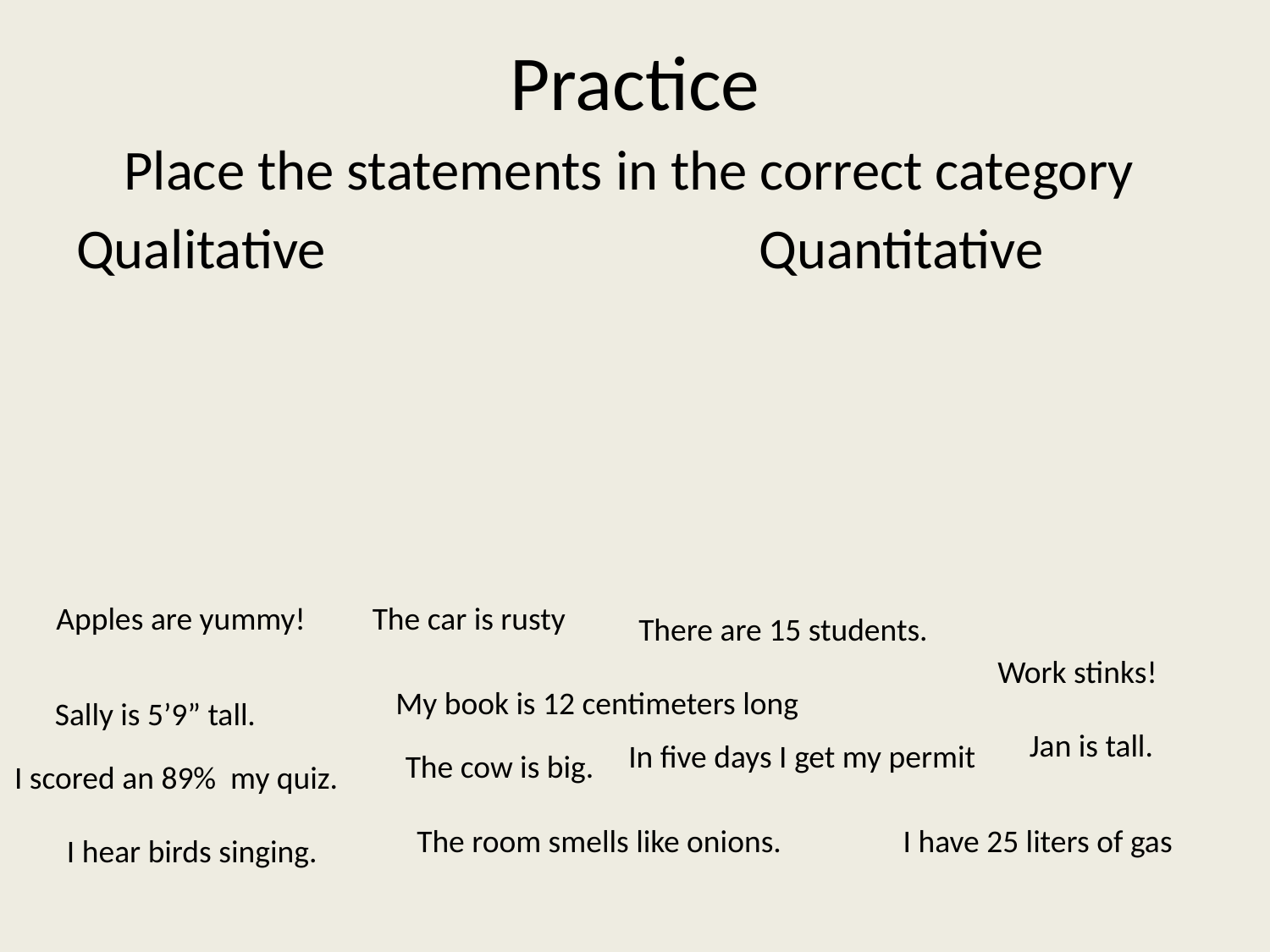

# Practice
	Place the statements in the correct category
Qualitative 				Quantitative

Apples are yummy!
The car is rusty
There are 15 students.
Work stinks!
My book is 12 centimeters long
Sally is 5’9” tall.
Jan is tall.
In five days I get my permit
The cow is big.
I scored an 89%  my quiz.
The room smells like onions.
I have 25 liters of gas
I hear birds singing.